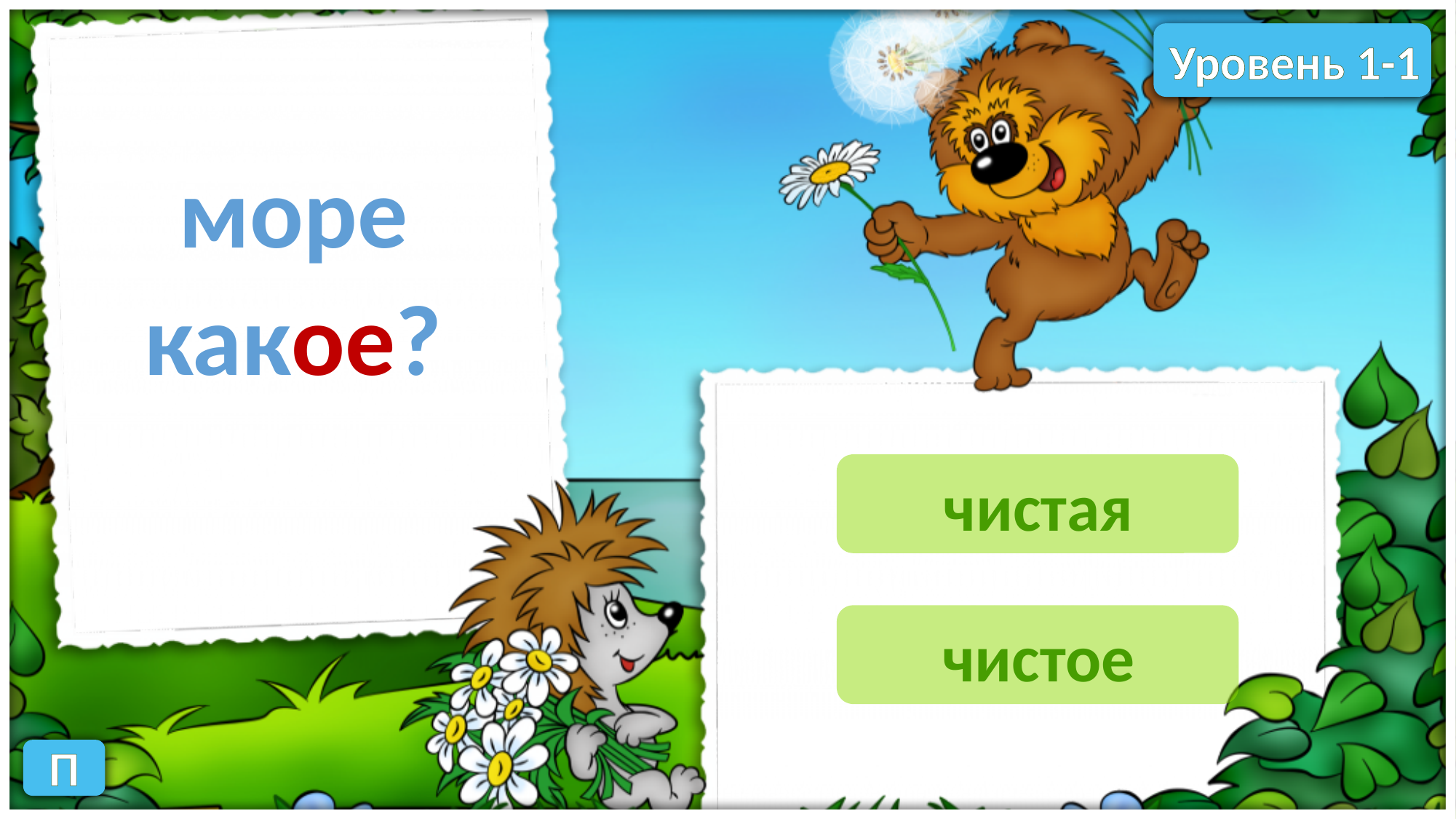

Уровень 1-1
море
какое?

чистая

чистое
П